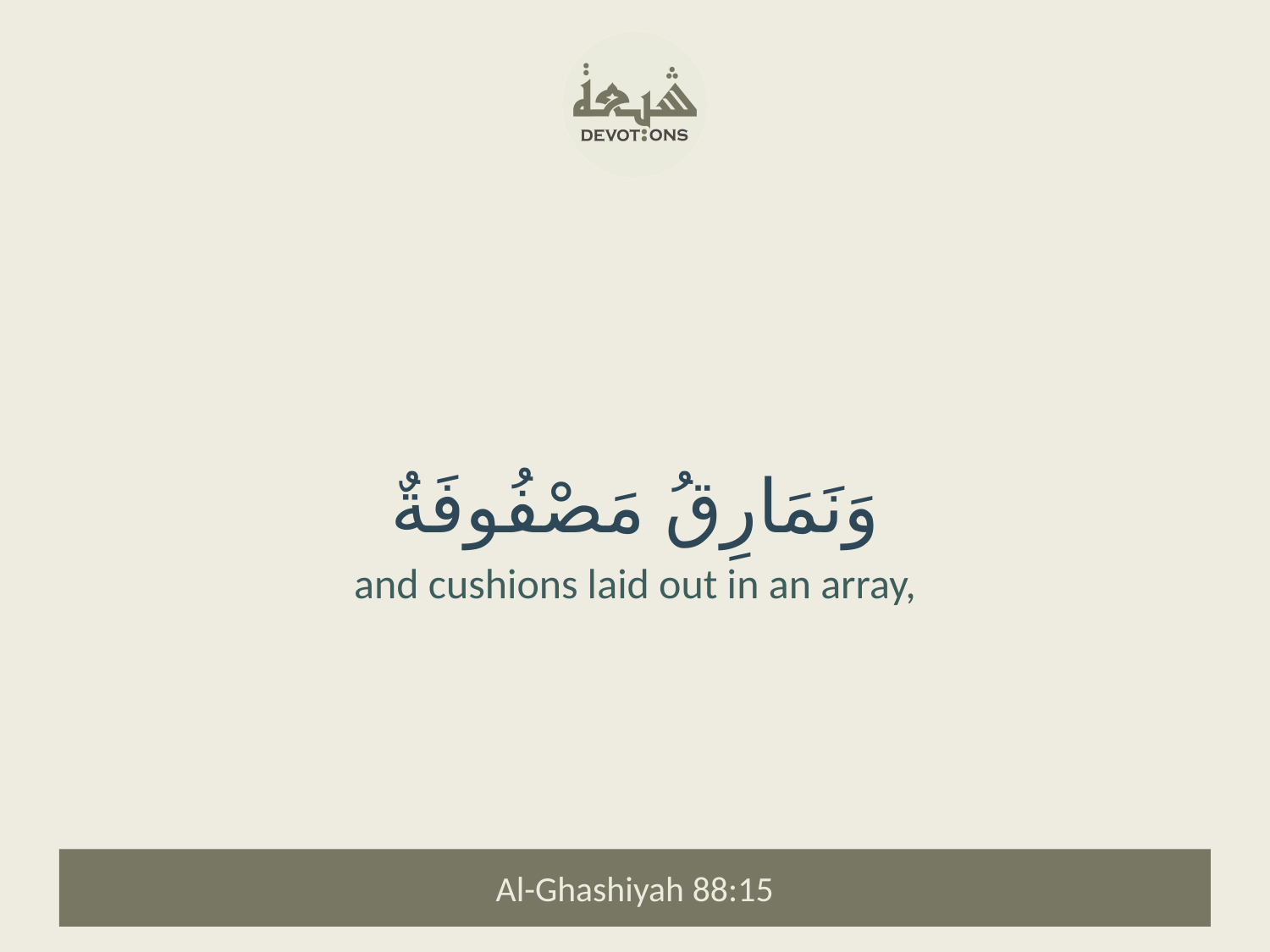

وَنَمَارِقُ مَصْفُوفَةٌ
and cushions laid out in an array,
Al-Ghashiyah 88:15